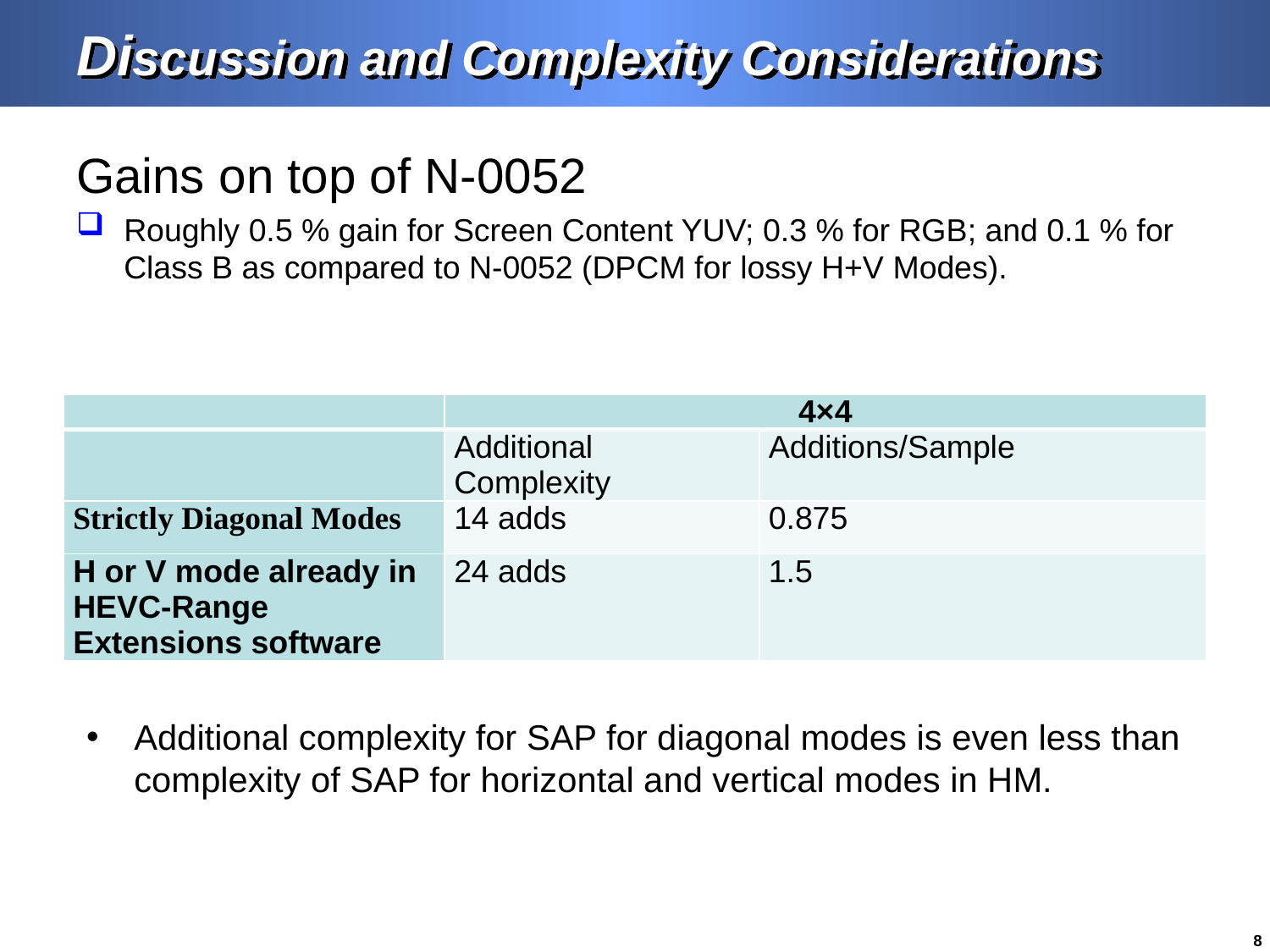

# Discussion and Complexity Considerations
Gains on top of N-0052
Roughly 0.5 % gain for Screen Content YUV; 0.3 % for RGB; and 0.1 % for Class B as compared to N-0052 (DPCM for lossy H+V Modes).
|  | 4×4 |  |
| --- | --- | --- |
|  | Additional Complexity | Additions/Sample |
| Strictly Diagonal Modes | 14 adds | 0.875 |
| H or V mode already in HEVC-Range Extensions software | 24 adds | 1.5 |
Additional complexity for SAP for diagonal modes is even less than complexity of SAP for horizontal and vertical modes in HM.
8